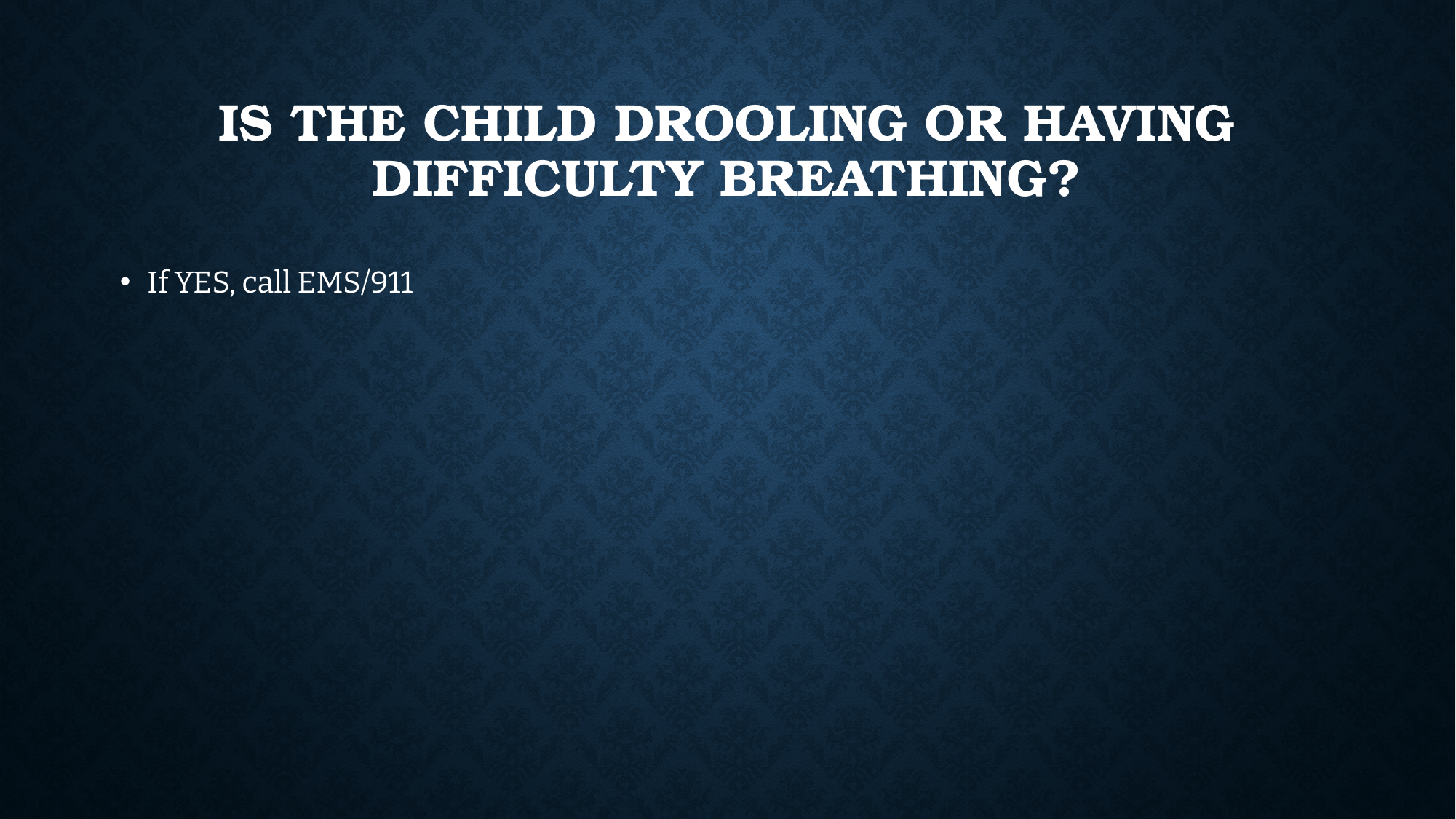

# Is the child drooling or having difficulty breathing?
If YES, call EMS/911